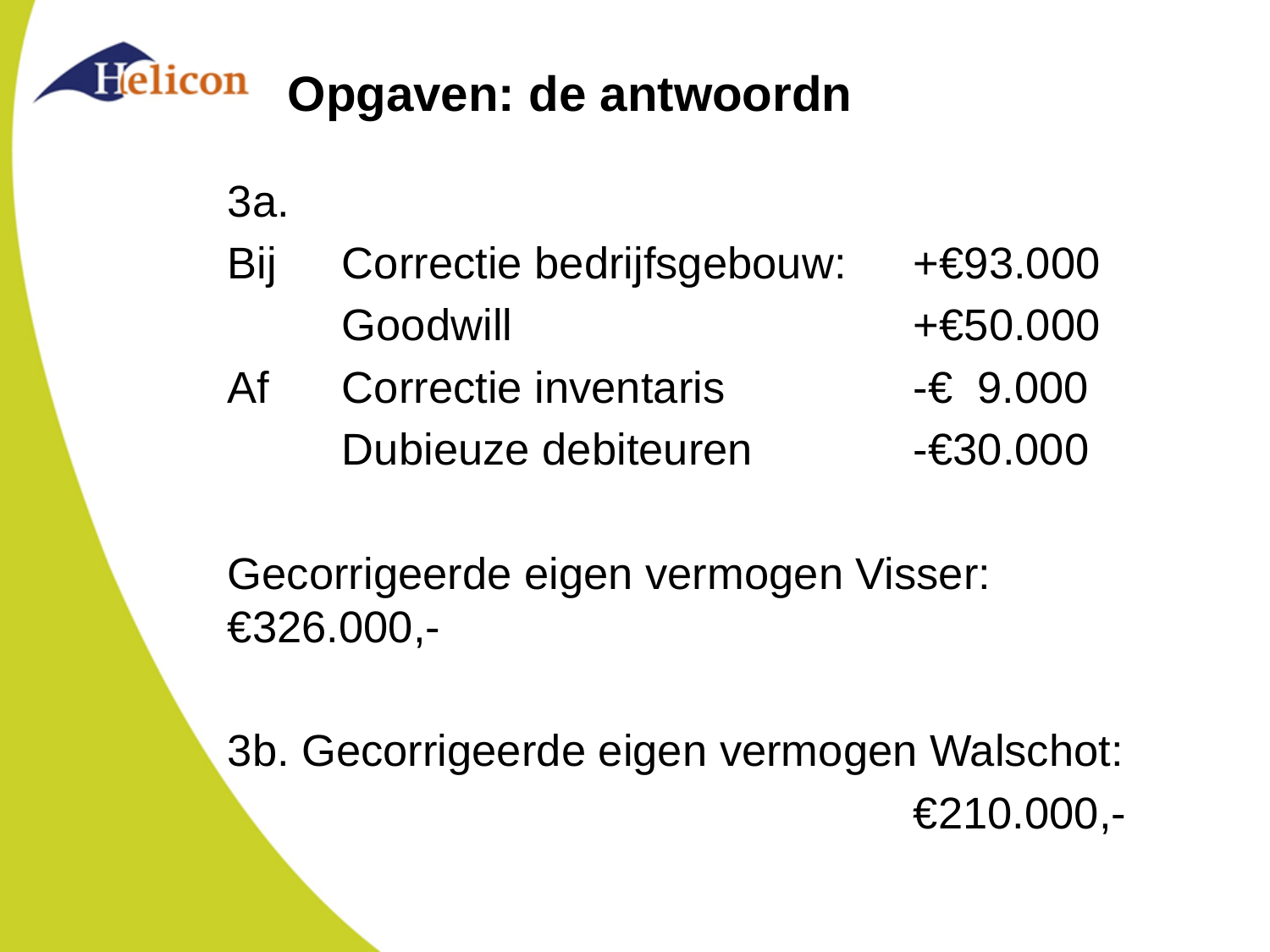

# Opgaven: de antwoordn
3a.
Bij	Correctie bedrijfsgebouw:	+€93.000
       	Goodwill				+€50.000
Af	Correctie inventaris		-€  9.000
	Dubieuze debiteuren		-€30.000

Gecorrigeerde eigen vermogen Visser: €326.000,-

3b. Gecorrigeerde eigen vermogen Walschot:
						€210.000,-